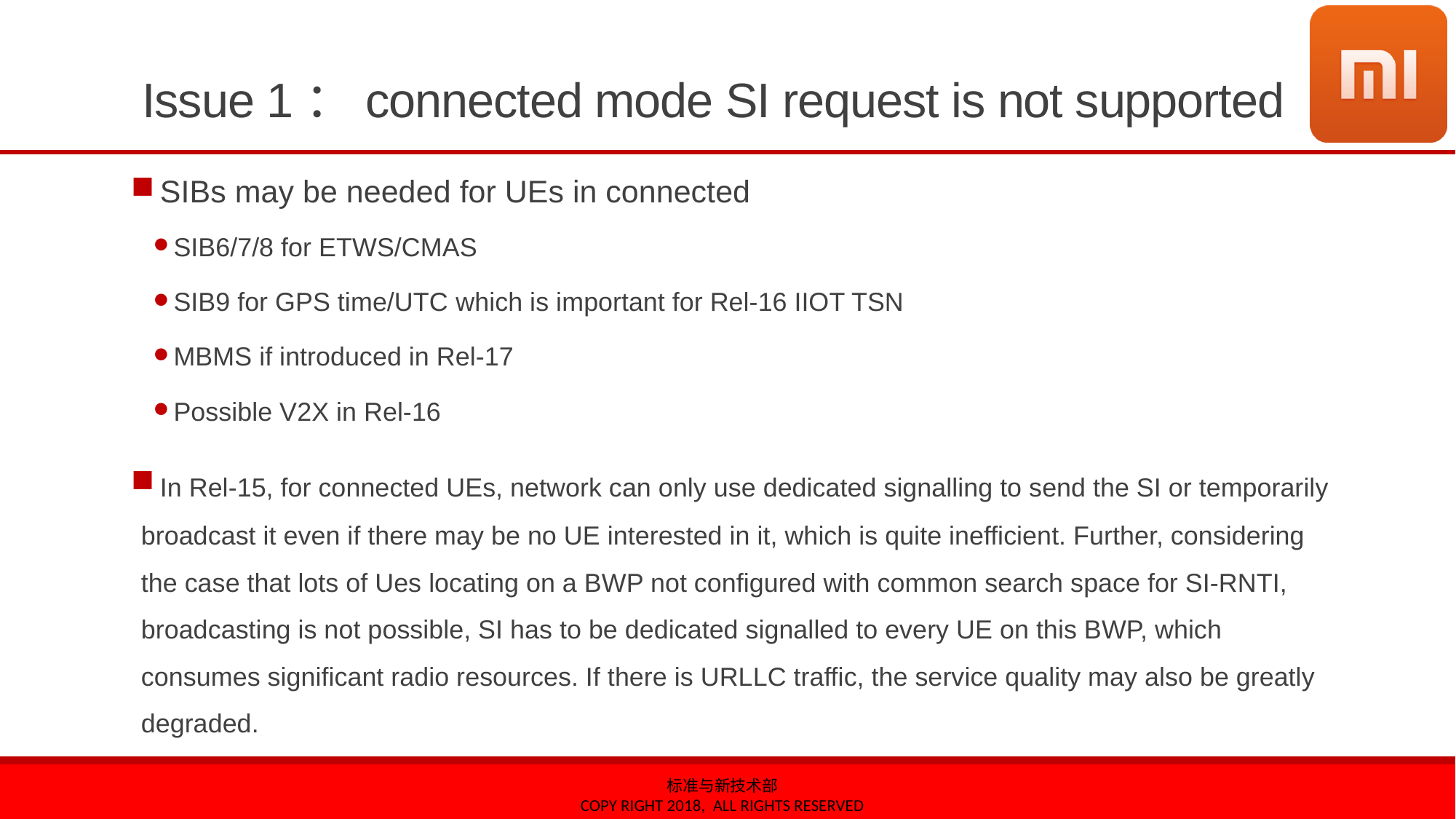

# Issue 1：connected mode SI request is not supported
 SIBs may be needed for UEs in connected
SIB6/7/8 for ETWS/CMAS
SIB9 for GPS time/UTC which is important for Rel-16 IIOT TSN
MBMS if introduced in Rel-17
Possible V2X in Rel-16
 In Rel-15, for connected UEs, network can only use dedicated signalling to send the SI or temporarily broadcast it even if there may be no UE interested in it, which is quite inefficient. Further, considering the case that lots of Ues locating on a BWP not configured with common search space for SI-RNTI, broadcasting is not possible, SI has to be dedicated signalled to every UE on this BWP, which consumes significant radio resources. If there is URLLC traffic, the service quality may also be greatly degraded.